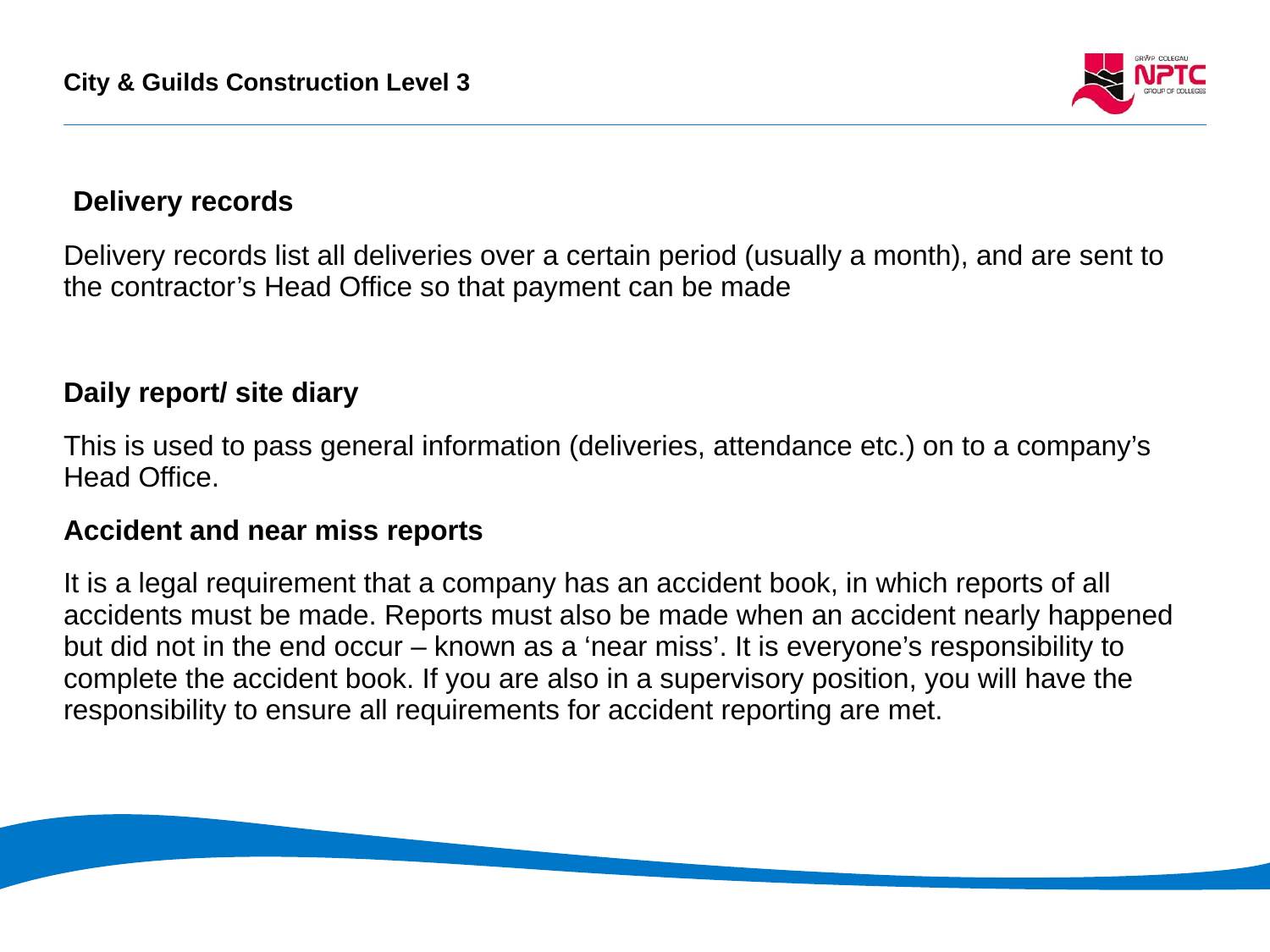

Delivery records
Delivery records list all deliveries over a certain period (usually a month), and are sent to the contractor’s Head Office so that payment can be made

Daily report/ site diary
This is used to pass general information (deliveries, attendance etc.) on to a company’s Head Office.
Accident and near miss reports
It is a legal requirement that a company has an accident book, in which reports of all accidents must be made. Reports must also be made when an accident nearly happened but did not in the end occur – known as a ‘near miss’. It is everyone’s responsibility to complete the accident book. If you are also in a supervisory position, you will have the responsibility to ensure all requirements for accident reporting are met.